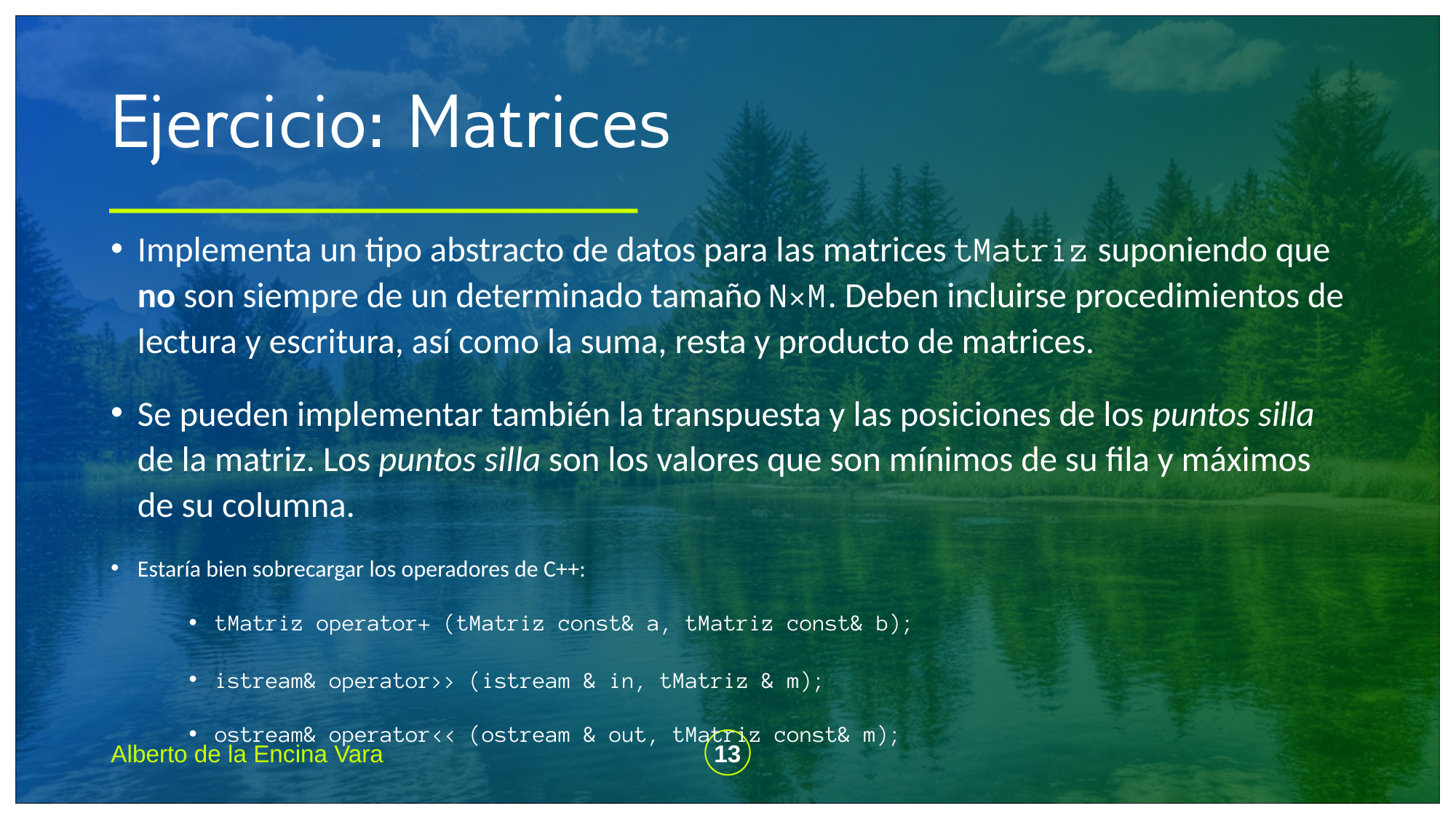

# Ejercicio: Matrices
Implementa un tipo abstracto de datos para las matrices tMatriz suponiendo que no son siempre de un determinado tamaño N×M. Deben incluirse procedimientos de lectura y escritura, así como la suma, resta y producto de matrices.
Se pueden implementar también la transpuesta y las posiciones de los puntos silla de la matriz. Los puntos silla son los valores que son mínimos de su fila y máximos de su columna.
Estaría bien sobrecargar los operadores de C++:
tMatriz operator+ (tMatriz const& a, tMatriz const& b);
istream& operator>> (istream & in, tMatriz & m);
ostream& operator<< (ostream & out, tMatriz const& m);
Alberto de la Encina Vara
13